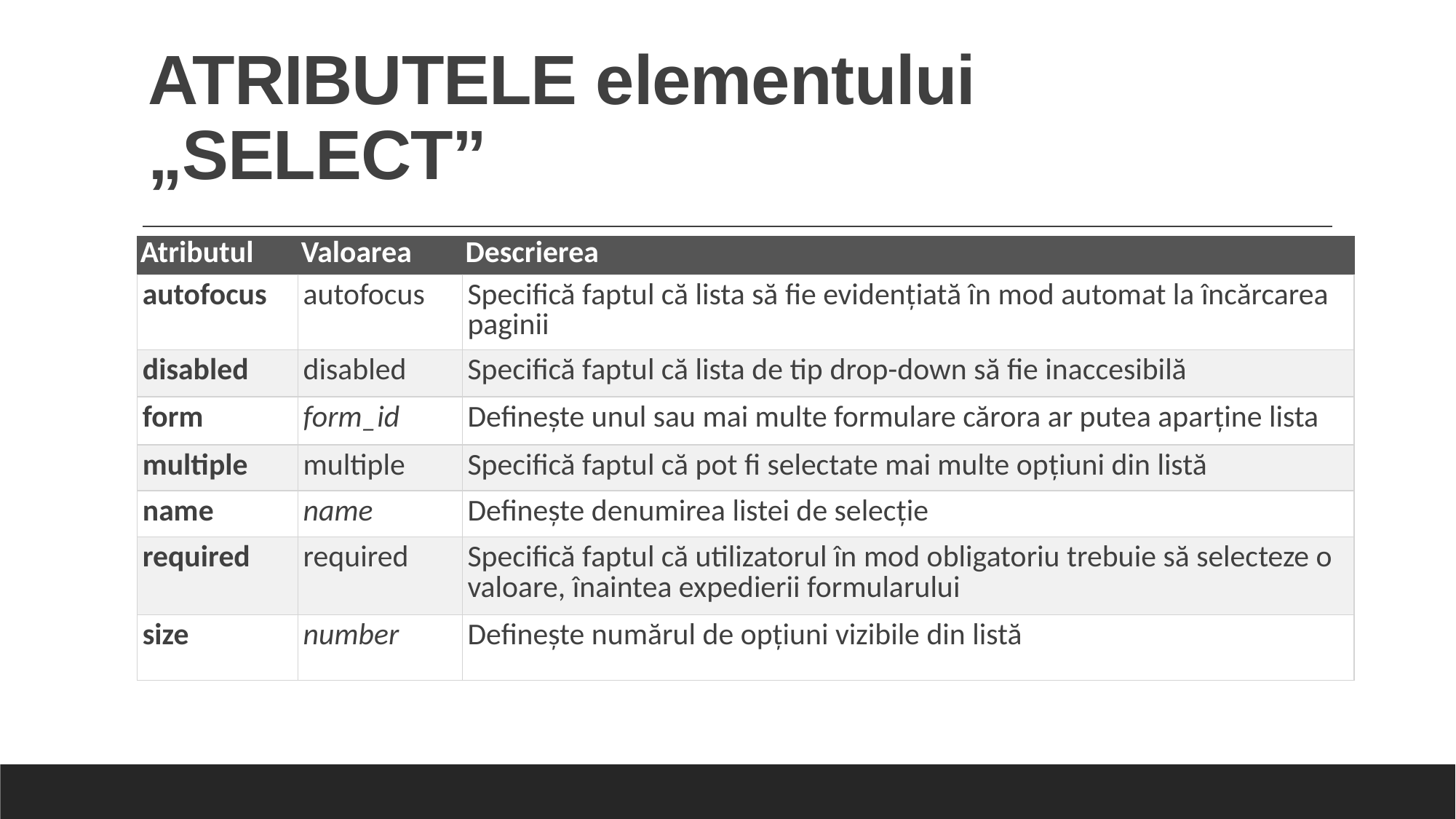

# ATRIBUTELE elementului „SELECT”
| Atributul | Valoarea | Descrierea |
| --- | --- | --- |
| autofocus | autofocus | Specifică faptul că lista să fie evidenţiată în mod automat la încărcarea paginii |
| disabled | disabled | Specifică faptul că lista de tip drop-down să fie inaccesibilă |
| form | form\_id | Defineşte unul sau mai multe formulare cărora ar putea aparţine lista |
| multiple | multiple | Specifică faptul că pot fi selectate mai multe opţiuni din listă |
| name | name | Defineşte denumirea listei de selecţie |
| required | required | Specifică faptul că utilizatorul în mod obligatoriu trebuie să selecteze o valoare, înaintea expedierii formularului |
| size | number | Defineşte numărul de opţiuni vizibile din listă |